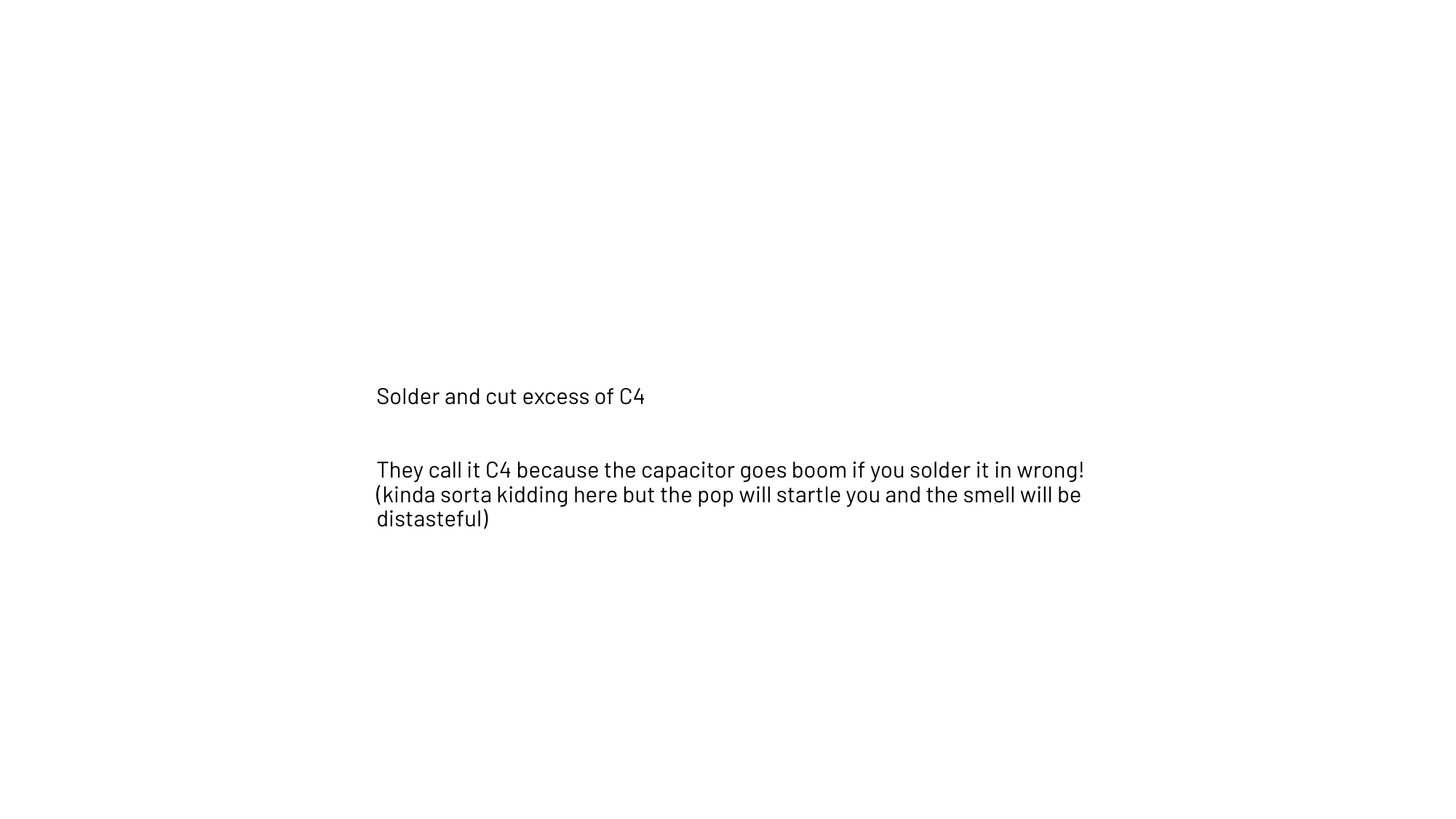

# Solder and cut excess of C4 They call it C4 because the capacitor goes boom if you solder it in wrong! (kinda sorta kidding here but the pop will startle you and the smell will be distasteful)